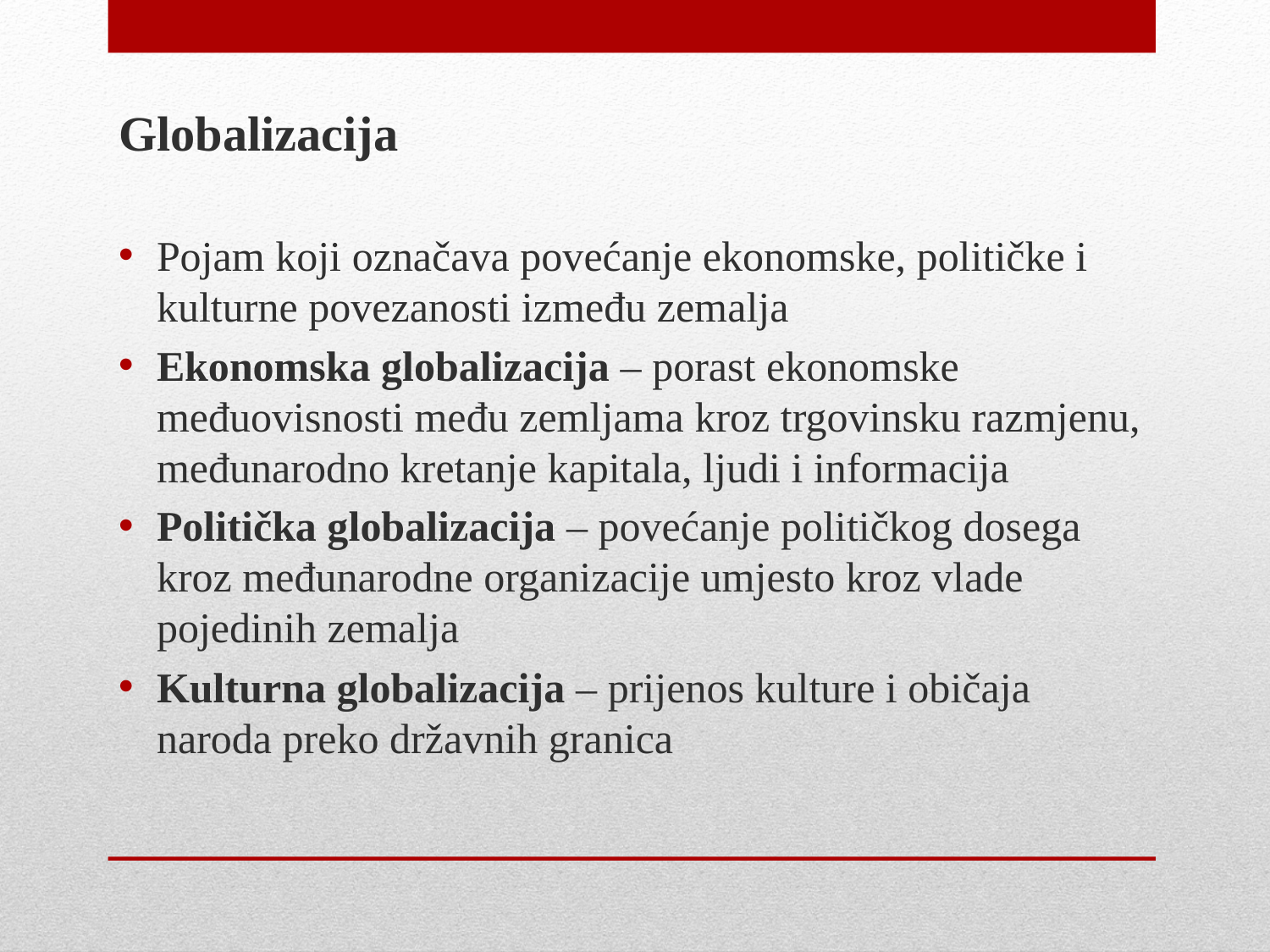

Globalizacija

Pojam koji označava povećanje ekonomske, političke i kulturne povezanosti između zemalja
Ekonomska globalizacija – porast ekonomske međuovisnosti među zemljama kroz trgovinsku razmjenu, međunarodno kretanje kapitala, ljudi i informacija
Politička globalizacija – povećanje političkog dosega kroz međunarodne organizacije umjesto kroz vlade pojedinih zemalja
Kulturna globalizacija – prijenos kulture i običaja naroda preko državnih granica